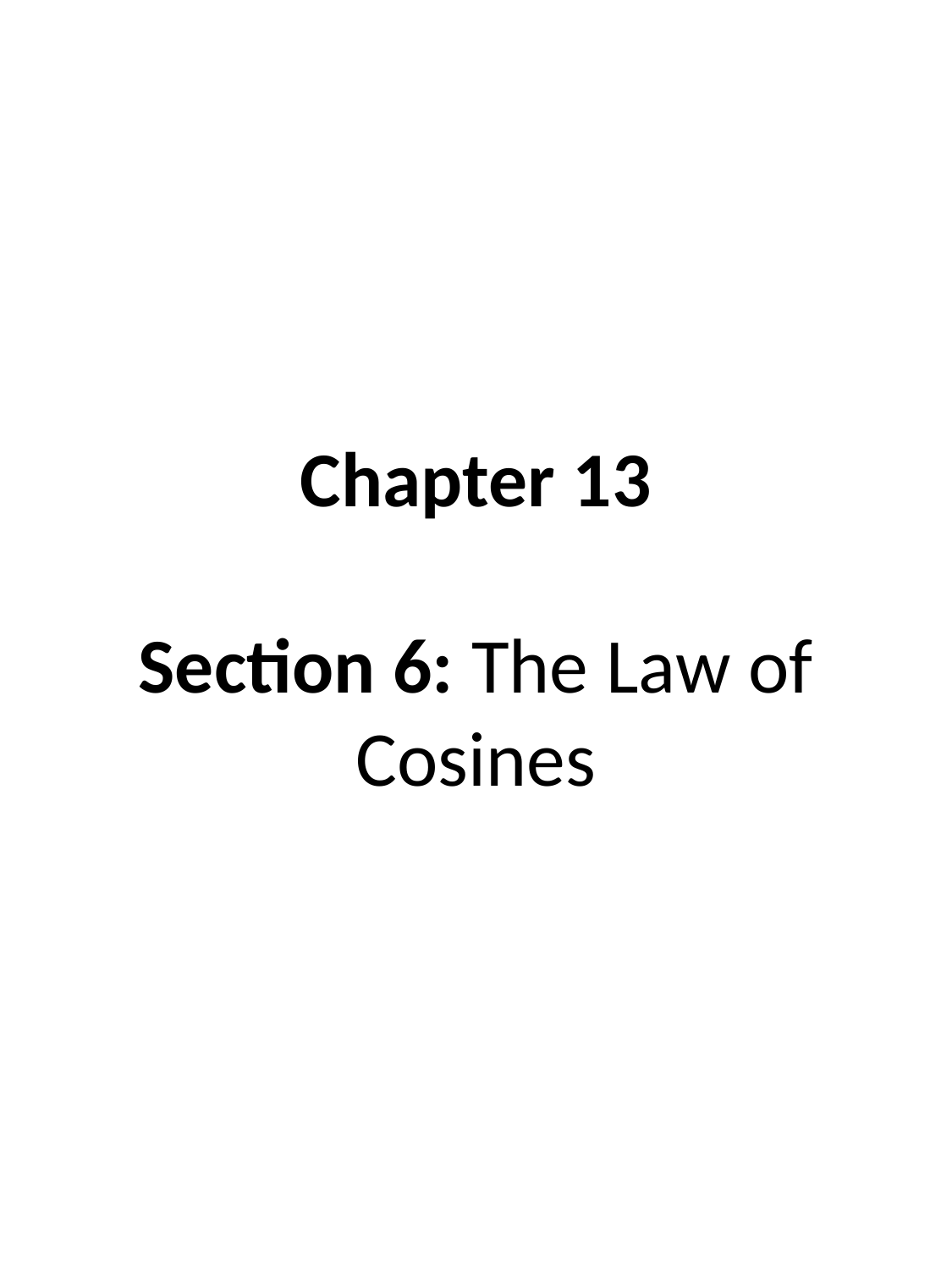

# Chapter 13   Section 6: The Law of Cosines